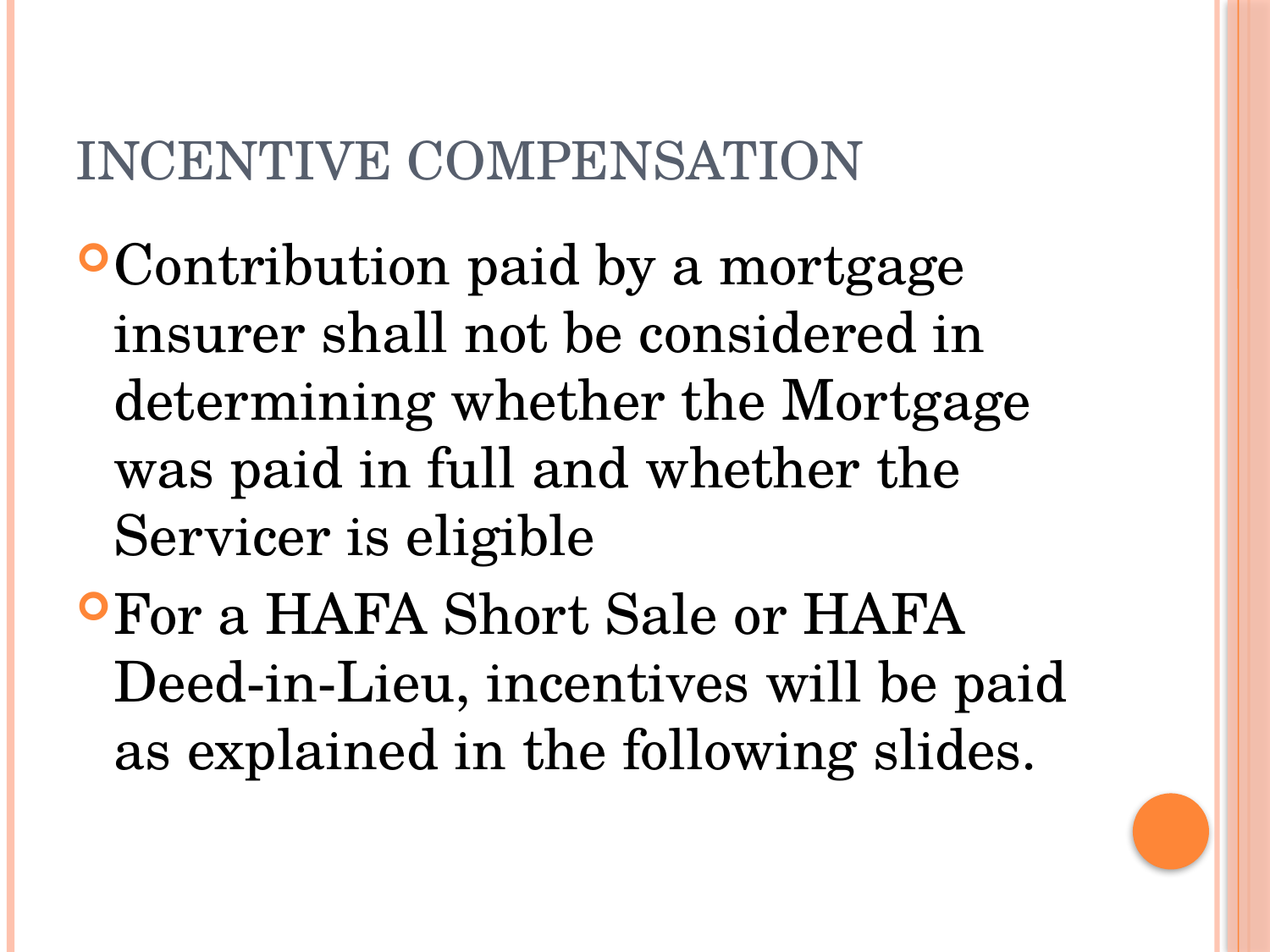

# Incentive compensation
Contribution paid by a mortgage insurer shall not be considered in determining whether the Mortgage was paid in full and whether the Servicer is eligible
For a HAFA Short Sale or HAFA Deed-in-Lieu, incentives will be paid as explained in the following slides.